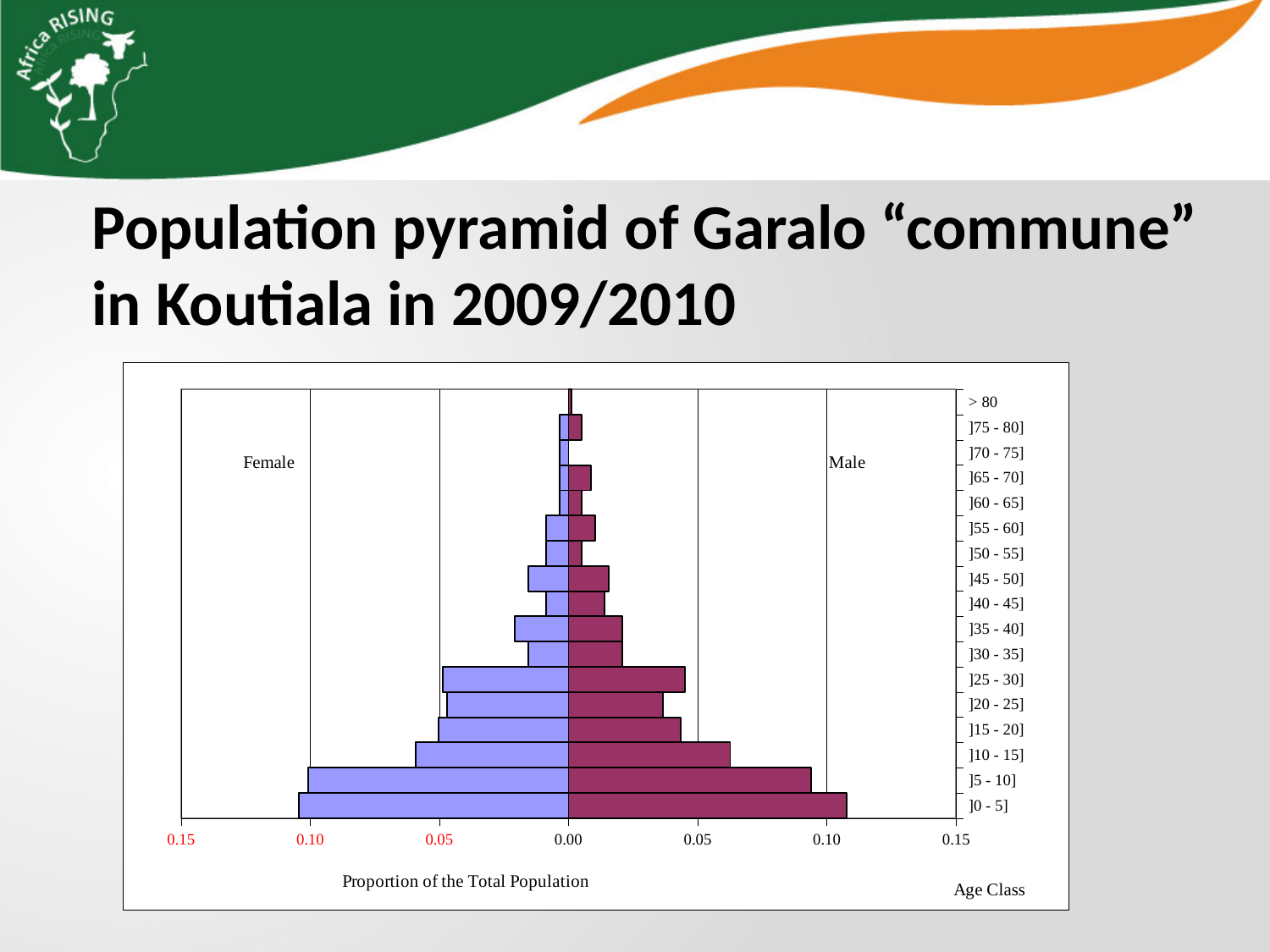

Population pyramid of Garalo “commune” in Koutiala in 2009/2010

### Chart

| Category | Femmes | Hommes |
|---|---|---|
| ]0 - 5] | -0.1043 | 0.10780000000000002 |
| ]5 - 10] | -0.1009 | 0.09390000000000004 |
| ]10 - 15] | -0.05910000000000001 | 0.0626 |
| ]15 - 20] | -0.05040000000000001 | 0.043500000000000004 |
| ]20 - 25] | -0.0469 | 0.036500000000000005 |
| ]25 - 30] | -0.04870000000000001 | 0.045200000000000004 |
| ]30 - 35] | -0.015599999999999998 | 0.02086 |
| ]35 - 40] | -0.020870000000000003 | 0.02086 |
| ]40 - 45] | -0.008690000000000003 | 0.0139 |
| ]45 - 50] | -0.01565 | 0.01565 |
| ]50 - 55] | -0.008690000000000003 | 0.0052 |
| ]55 - 60] | -0.008690000000000003 | 0.010400000000000001 |
| ]60 - 65] | -0.0034700000000000004 | 0.0052 |
| ]65 - 70] | -0.0034700000000000004 | 0.008700000000000003 |
| ]70 - 75] | -0.0034700000000000004 | 0.0 |
| ]75 - 80] | -0.0034700000000000004 | 0.0052 |
| > 80 | 0.0 | 0.0010000000000000002 |